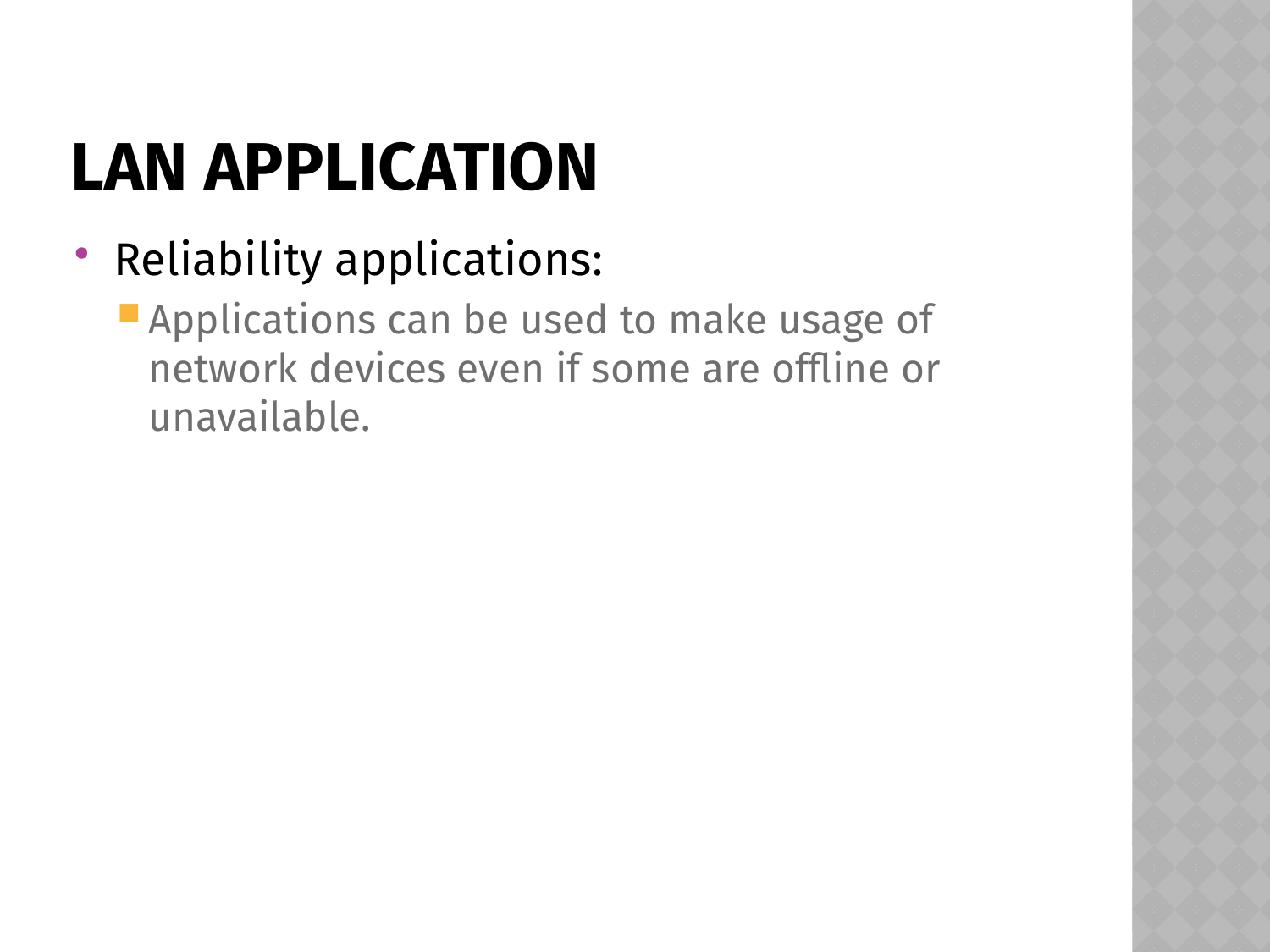

# Lan application
Reliability applications:
Applications can be used to make usage of network devices even if some are offline or unavailable.